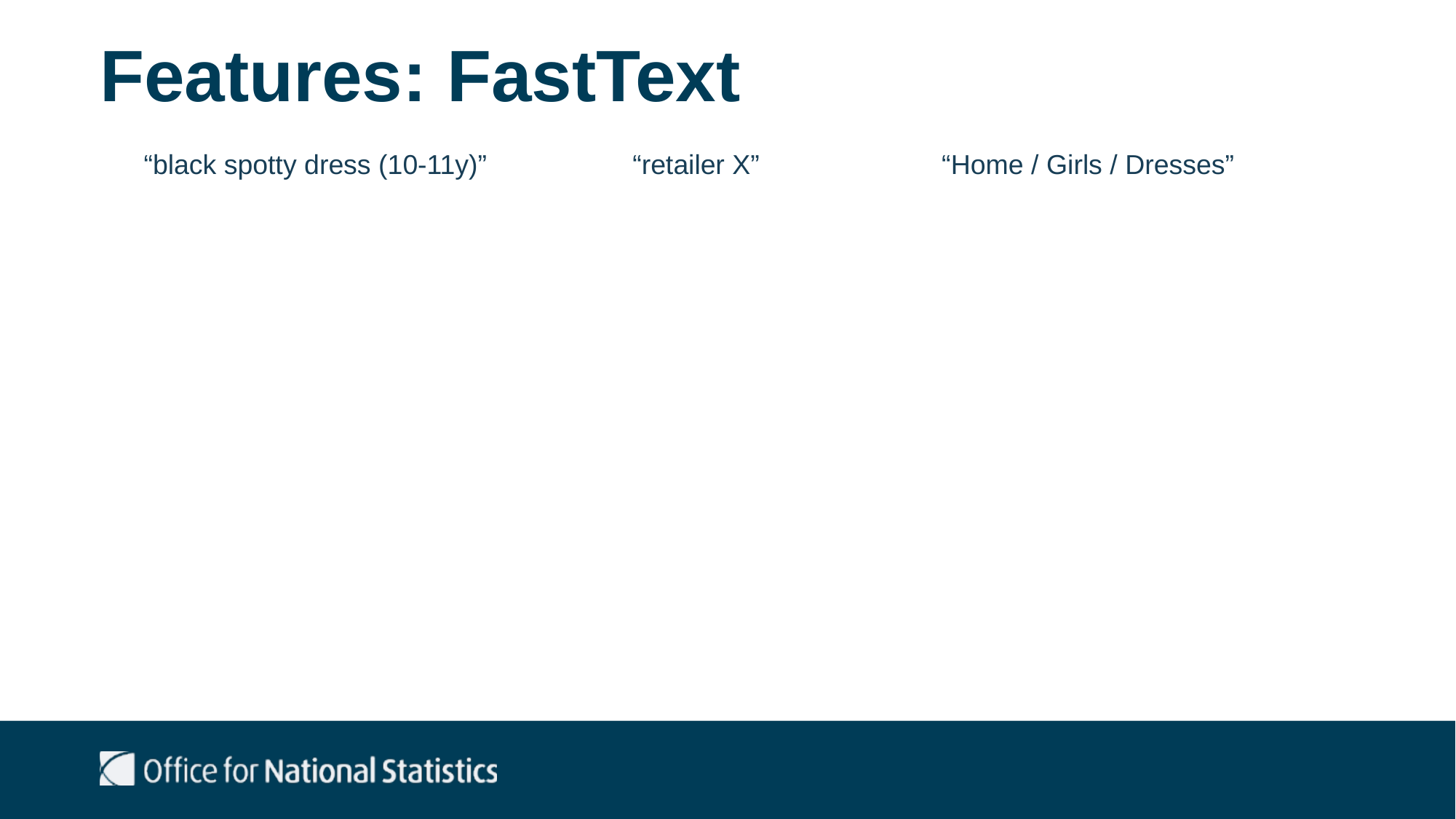

# Features: FastText
“black spotty dress (10-11y)”
“retailer X”
“Home / Girls / Dresses”